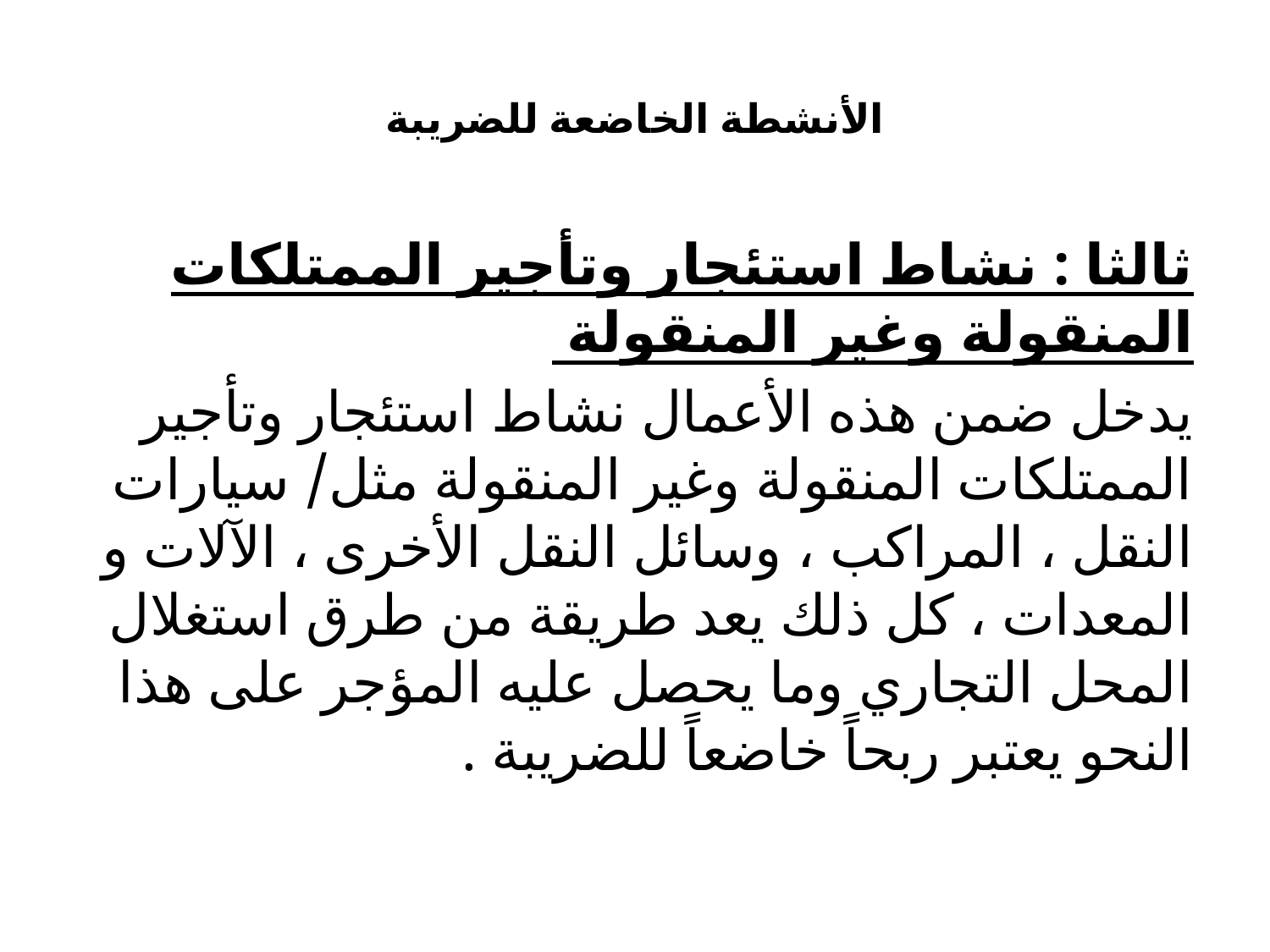

# الأنشطة الخاضعة للضريبة
ثالثا : نشاط استئجار وتأجير الممتلكات المنقولة وغير المنقولة
يدخل ضمن هذه الأعمال نشاط استئجار وتأجير الممتلكات المنقولة وغير المنقولة مثل/ سيارات النقل ، المراكب ، وسائل النقل الأخرى ، الآلات و المعدات ، كل ذلك يعد طريقة من طرق استغلال المحل التجاري وما يحصل عليه المؤجر على هذا النحو يعتبر ربحاً خاضعاً للضريبة .